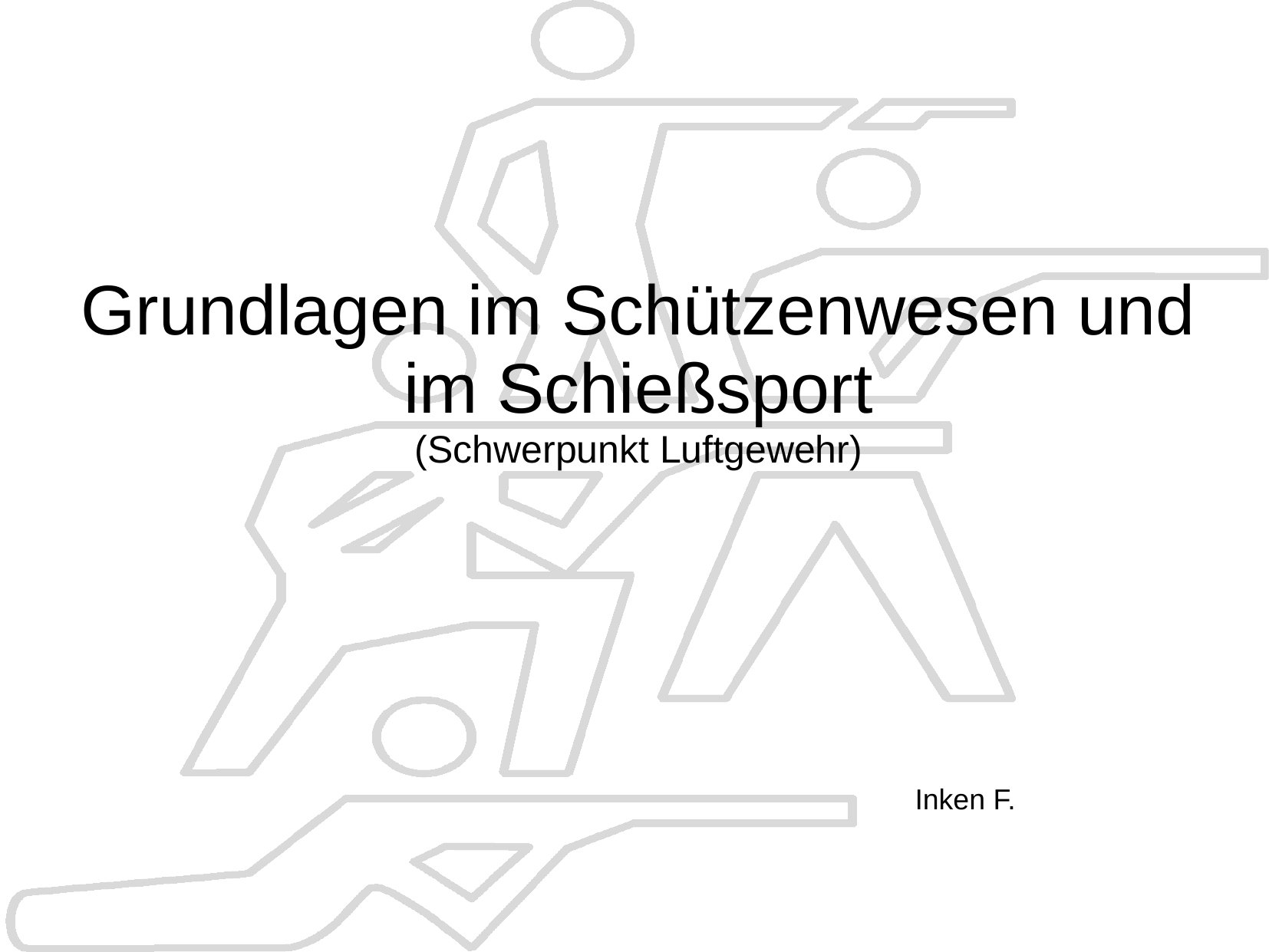

# Grundlagen im Schützenwesen und im Schießsport (Schwerpunkt Luftgewehr)
Inken F.